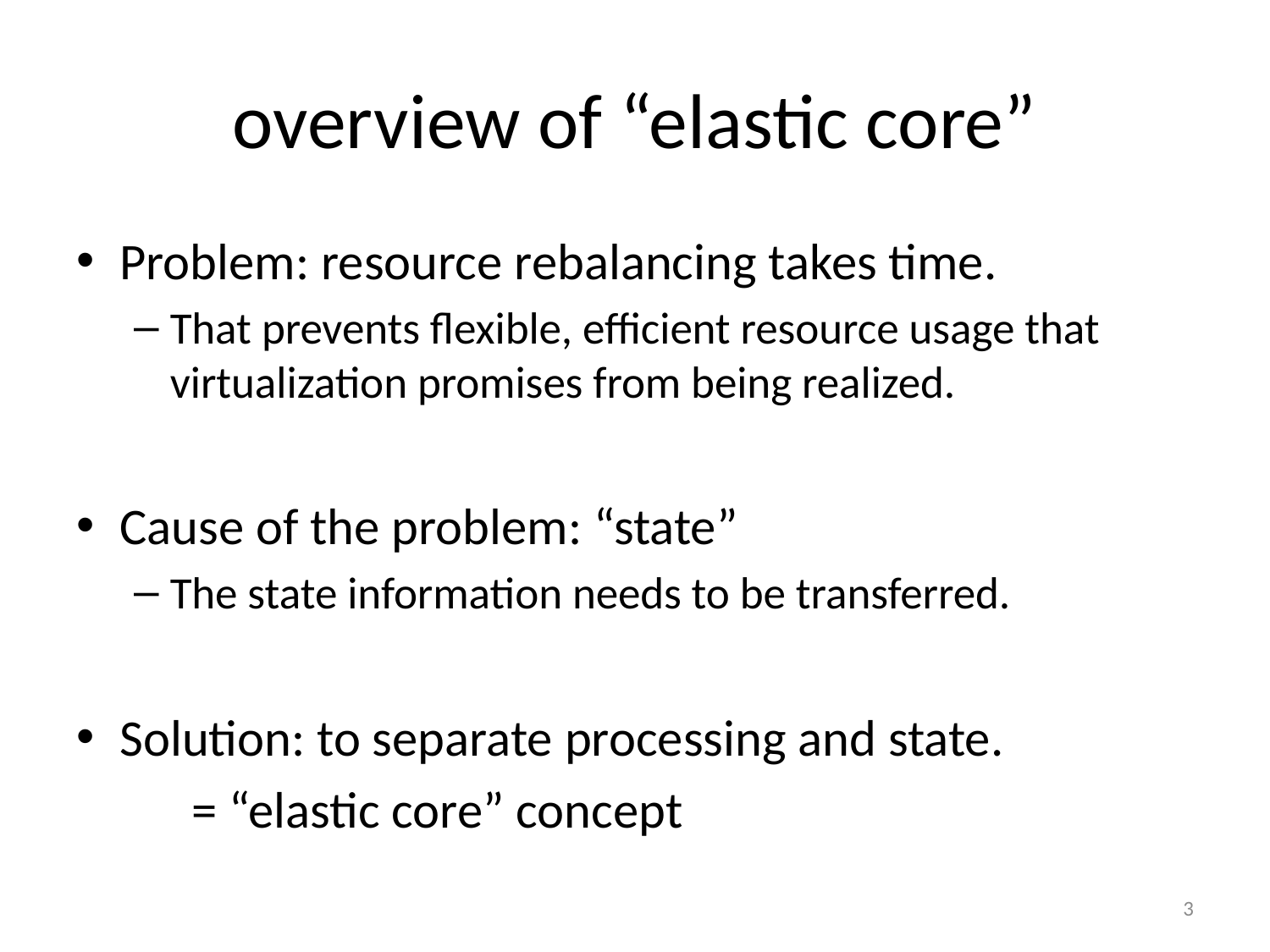

# overview of “elastic core”
Problem: resource rebalancing takes time.
That prevents flexible, efficient resource usage that virtualization promises from being realized.

Cause of the problem: “state”
The state information needs to be transferred.

Solution: to separate processing and state.
	= “elastic core” concept
3